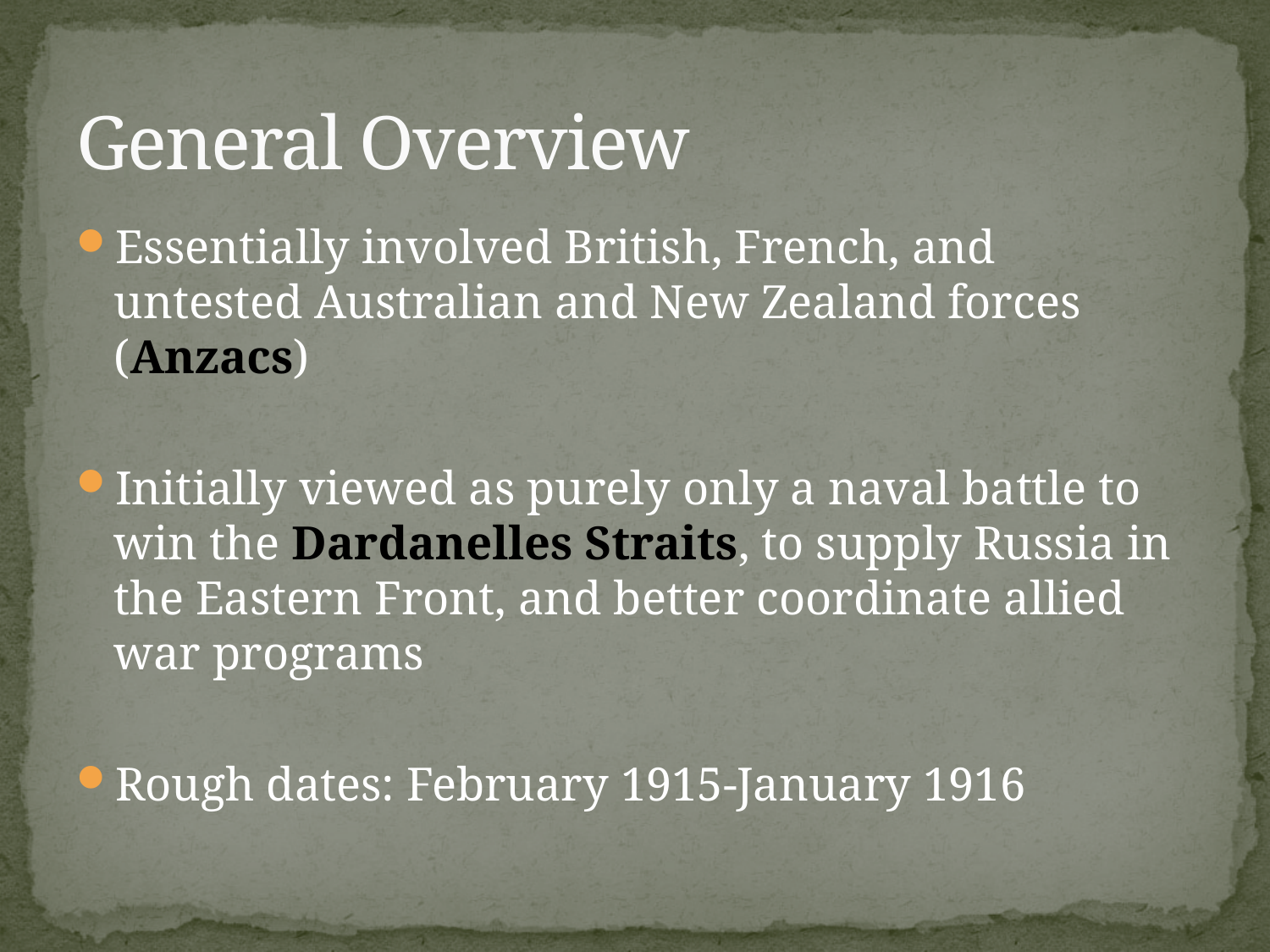

# General Overview
Essentially involved British, French, and untested Australian and New Zealand forces (Anzacs)

Initially viewed as purely only a naval battle to win the Dardanelles Straits, to supply Russia in the Eastern Front, and better coordinate allied war programs

Rough dates: February 1915-January 1916